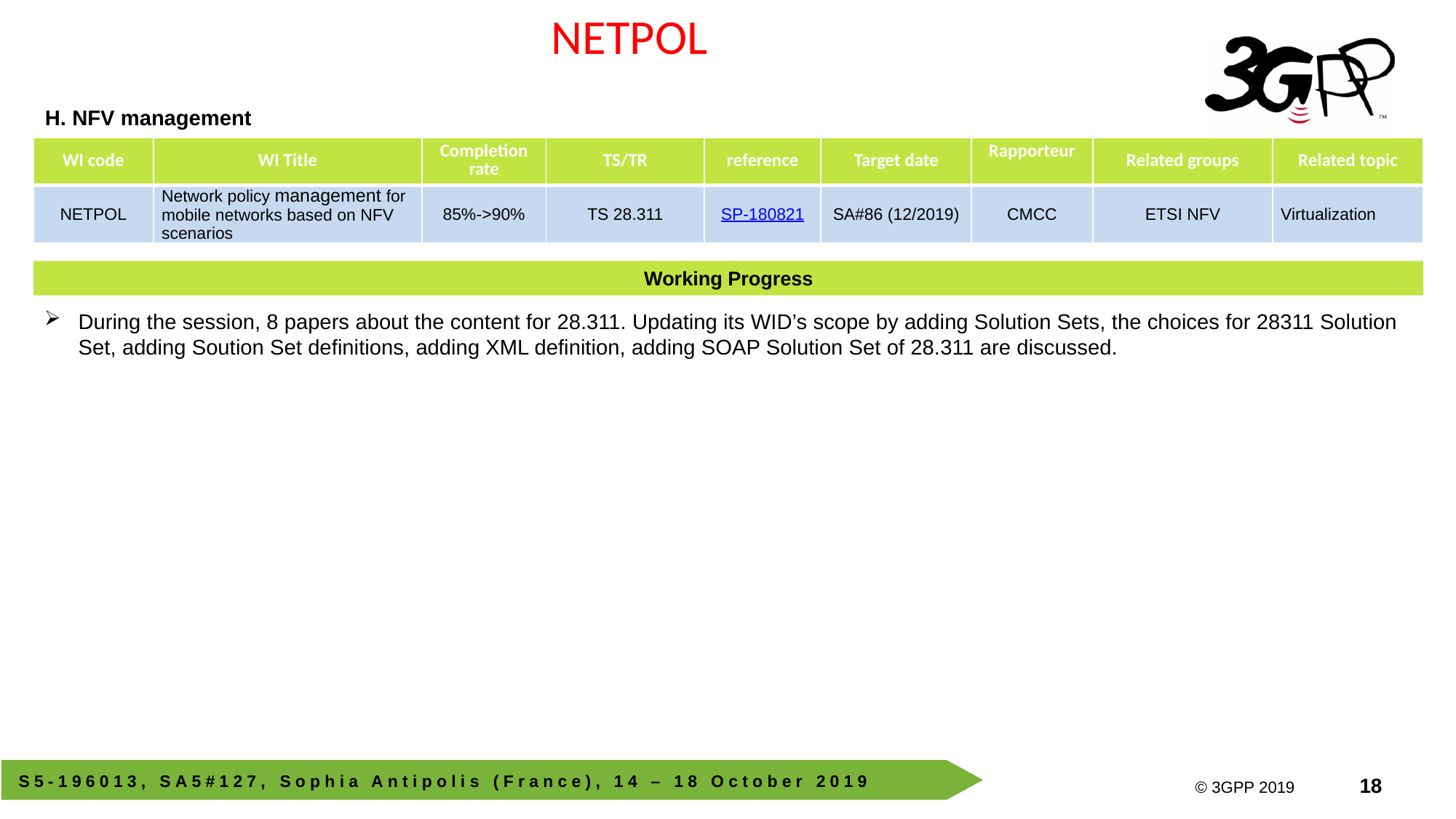

NETPOL
H. NFV management
| WI code | WI Title | Completion rate | TS/TR | reference | Target date | Rapporteur | Related groups | Related topic |
| --- | --- | --- | --- | --- | --- | --- | --- | --- |
| NETPOL | Network policy management for mobile networks based on NFV scenarios | 85%->90% | TS 28.311 | SP-180821 | SA#86 (12/2019) | CMCC | ETSI NFV | Virtualization |
Working Progress
During the session, 8 papers about the content for 28.311. Updating its WID’s scope by adding Solution Sets, the choices for 28311 Solution Set, adding Soution Set definitions, adding XML definition, adding SOAP Solution Set of 28.311 are discussed.